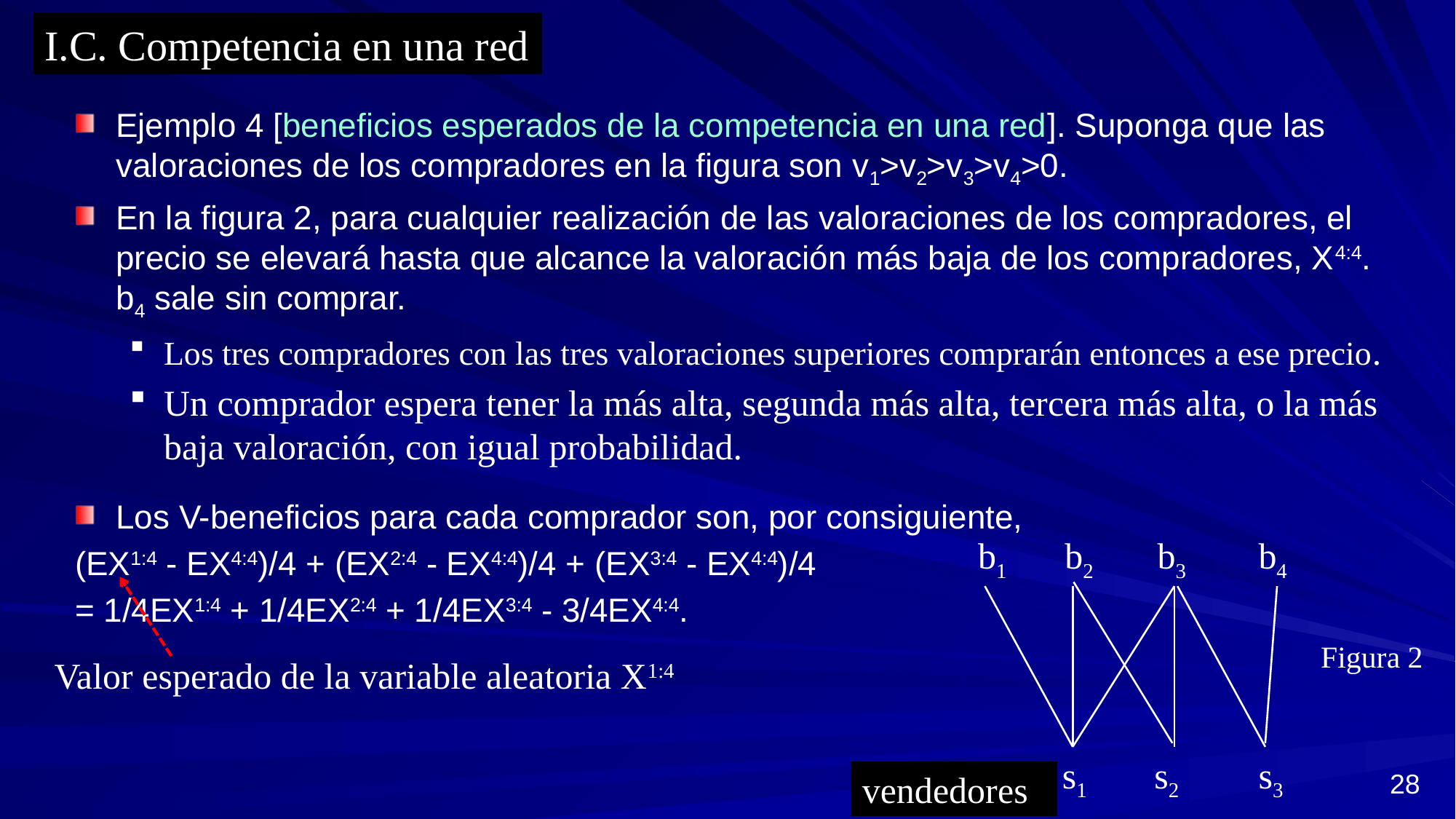

I.C. Competencia en una red
Ejemplo 4 [beneficios esperados de la competencia en una red]. Suponga que las valoraciones de los compradores en la figura son v1>v2>v3>v4>0.
En la figura 2, para cualquier realización de las valoraciones de los compradores, el precio se elevará hasta que alcance la valoración más baja de los compradores, X4:4. b4 sale sin comprar.
Los tres compradores con las tres valoraciones superiores comprarán entonces a ese precio.
Un comprador espera tener la más alta, segunda más alta, tercera más alta, o la más baja valoración, con igual probabilidad.

Los V-beneficios para cada comprador son, por consiguiente,
(EX1:4 - EX4:4)/4 + (EX2:4 - EX4:4)/4 + (EX3:4 - EX4:4)/4
= 1/4EX1:4 + 1/4EX2:4 + 1/4EX3:4 - 3/4EX4:4.
b1
b2
b3
b4
Figura 2
Valor esperado de la variable aleatoria X1:4
s1
s2
s3
28
vendedores